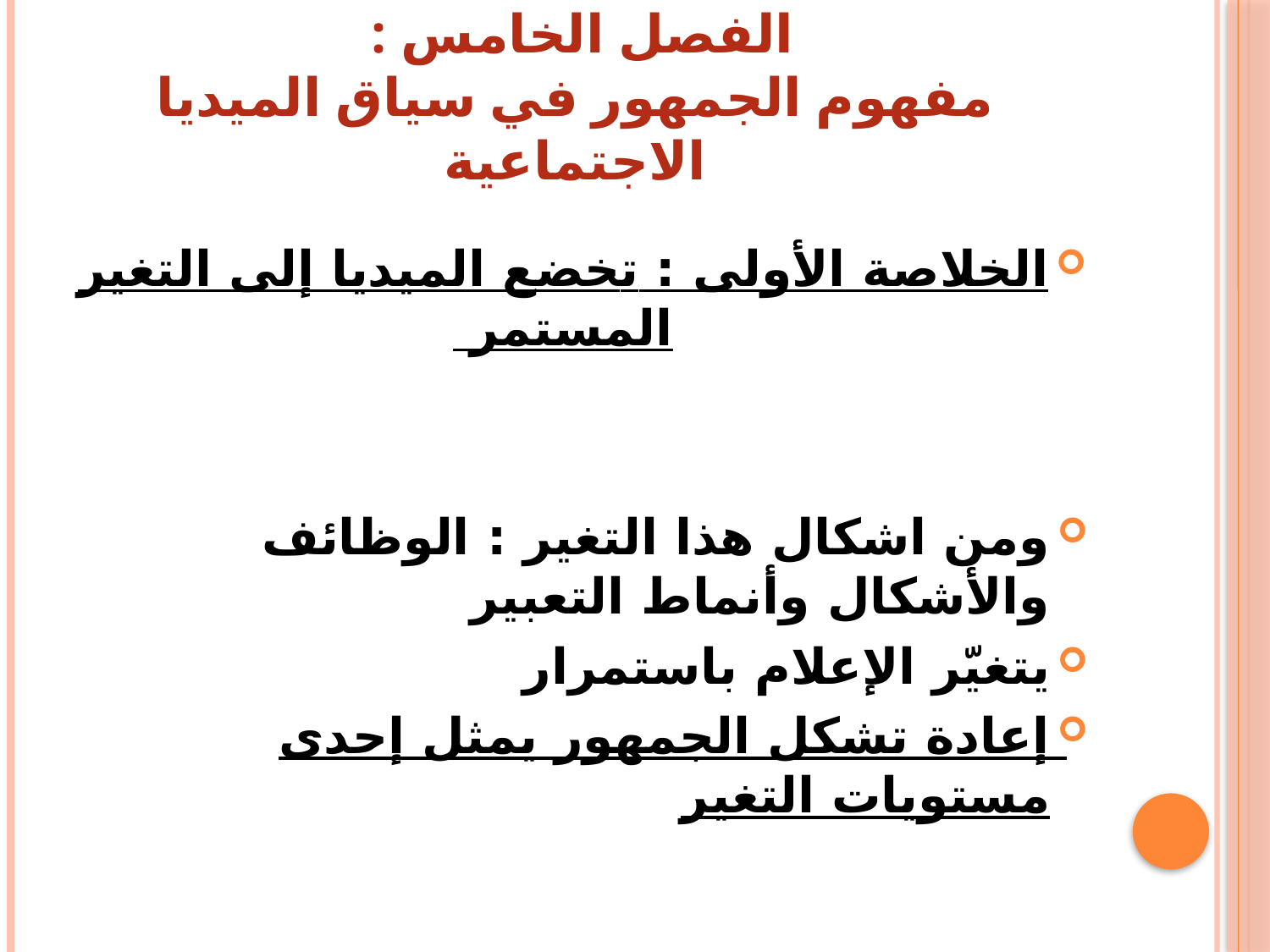

# الفصل الخامس : مفهوم الجمهور في سياق الميديا الاجتماعية
الخلاصة الأولى : تخضع الميديا إلى التغير المستمر

ومن اشكال هذا التغير : الوظائف والأشكال وأنماط التعبير
يتغيّر الإعلام باستمرار
إعادة تشكل الجمهور يمثل إحدى مستويات التغير